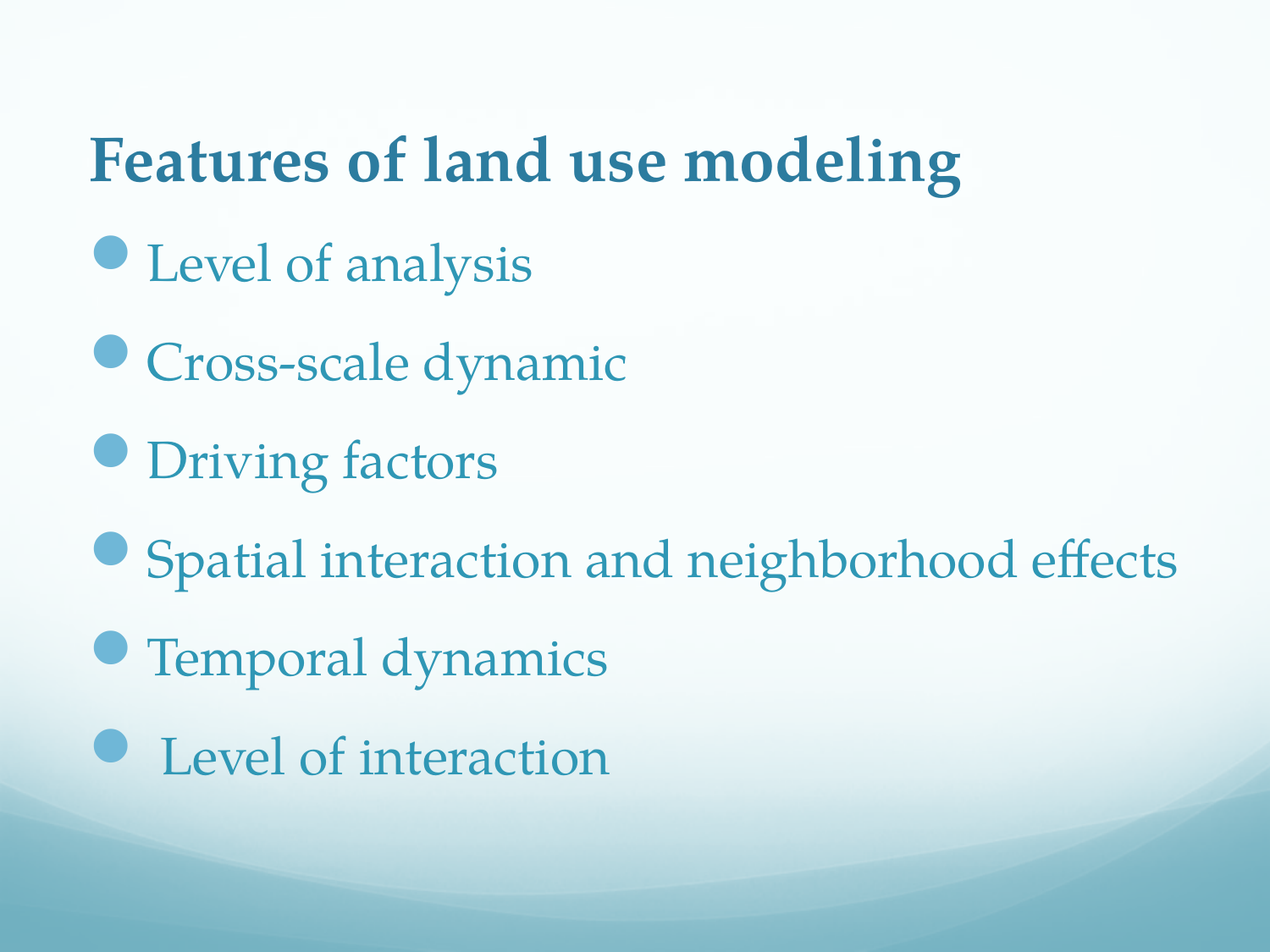

# Features of land use modeling
Level of analysis
Cross-scale dynamic
Driving factors
Spatial interaction and neighborhood effects
Temporal dynamics
 Level of interaction